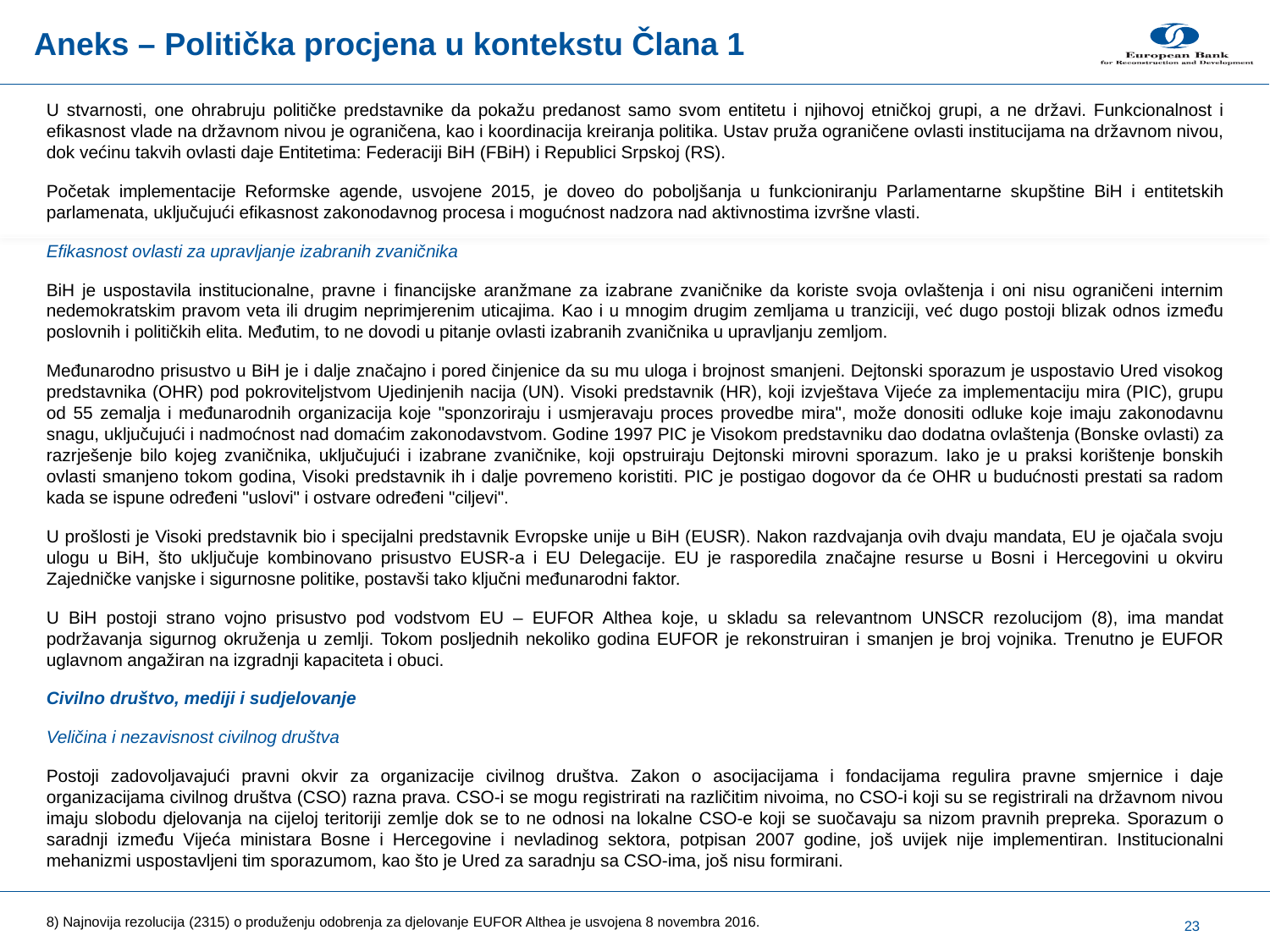

# Aneks – Politička procjena u kontekstu Člana 1
U stvarnosti, one ohrabruju političke predstavnike da pokažu predanost samo svom entitetu i njihovoj etničkoj grupi, a ne državi. Funkcionalnost i efikasnost vlade na državnom nivou je ograničena, kao i koordinacija kreiranja politika. Ustav pruža ograničene ovlasti institucijama na državnom nivou, dok većinu takvih ovlasti daje Entitetima: Federaciji BiH (FBiH) i Republici Srpskoj (RS).
Početak implementacije Reformske agende, usvojene 2015, je doveo do poboljšanja u funkcioniranju Parlamentarne skupštine BiH i entitetskih parlamenata, uključujući efikasnost zakonodavnog procesa i mogućnost nadzora nad aktivnostima izvršne vlasti.
Efikasnost ovlasti za upravljanje izabranih zvaničnika
BiH je uspostavila institucionalne, pravne i financijske aranžmane za izabrane zvaničnike da koriste svoja ovlaštenja i oni nisu ograničeni internim nedemokratskim pravom veta ili drugim neprimjerenim uticajima. Kao i u mnogim drugim zemljama u tranziciji, već dugo postoji blizak odnos između poslovnih i političkih elita. Međutim, to ne dovodi u pitanje ovlasti izabranih zvaničnika u upravljanju zemljom.
Međunarodno prisustvo u BiH je i dalje značajno i pored činjenice da su mu uloga i brojnost smanjeni. Dejtonski sporazum je uspostavio Ured visokog predstavnika (OHR) pod pokroviteljstvom Ujedinjenih nacija (UN). Visoki predstavnik (HR), koji izvještava Vijeće za implementaciju mira (PIC), grupu od 55 zemalja i međunarodnih organizacija koje "sponzoriraju i usmjeravaju proces provedbe mira", može donositi odluke koje imaju zakonodavnu snagu, uključujući i nadmoćnost nad domaćim zakonodavstvom. Godine 1997 PIC je Visokom predstavniku dao dodatna ovlaštenja (Bonske ovlasti) za razrješenje bilo kojeg zvaničnika, uključujući i izabrane zvaničnike, koji opstruiraju Dejtonski mirovni sporazum. Iako je u praksi korištenje bonskih ovlasti smanjeno tokom godina, Visoki predstavnik ih i dalje povremeno koristiti. PIC je postigao dogovor da će OHR u budućnosti prestati sa radom kada se ispune određeni "uslovi" i ostvare određeni "ciljevi".
U prošlosti je Visoki predstavnik bio i specijalni predstavnik Evropske unije u BiH (EUSR). Nakon razdvajanja ovih dvaju mandata, EU je ojačala svoju ulogu u BiH, što uključuje kombinovano prisustvo EUSR-a i EU Delegacije. EU je rasporedila značajne resurse u Bosni i Hercegovini u okviru Zajedničke vanjske i sigurnosne politike, postavši tako ključni međunarodni faktor.
U BiH postoji strano vojno prisustvo pod vodstvom EU – EUFOR Althea koje, u skladu sa relevantnom UNSCR rezolucijom (8), ima mandat podržavanja sigurnog okruženja u zemlji. Tokom posljednih nekoliko godina EUFOR je rekonstruiran i smanjen je broj vojnika. Trenutno je EUFOR uglavnom angažiran na izgradnji kapaciteta i obuci.
Civilno društvo, mediji i sudjelovanje
Veličina i nezavisnost civilnog društva
Postoji zadovoljavajući pravni okvir za organizacije civilnog društva. Zakon o asocijacijama i fondacijama regulira pravne smjernice i daje organizacijama civilnog društva (CSO) razna prava. CSO-i se mogu registrirati na različitim nivoima, no CSO-i koji su se registrirali na državnom nivou imaju slobodu djelovanja na cijeloj teritoriji zemlje dok se to ne odnosi na lokalne CSO-e koji se suočavaju sa nizom pravnih prepreka. Sporazum o saradnji između Vijeća ministara Bosne i Hercegovine i nevladinog sektora, potpisan 2007 godine, još uvijek nije implementiran. Institucionalni mehanizmi uspostavljeni tim sporazumom, kao što je Ured za saradnju sa CSO-ima, još nisu formirani.
23
8) Najnovija rezolucija (2315) o produženju odobrenja za djelovanje EUFOR Althea je usvojena 8 novembra 2016.